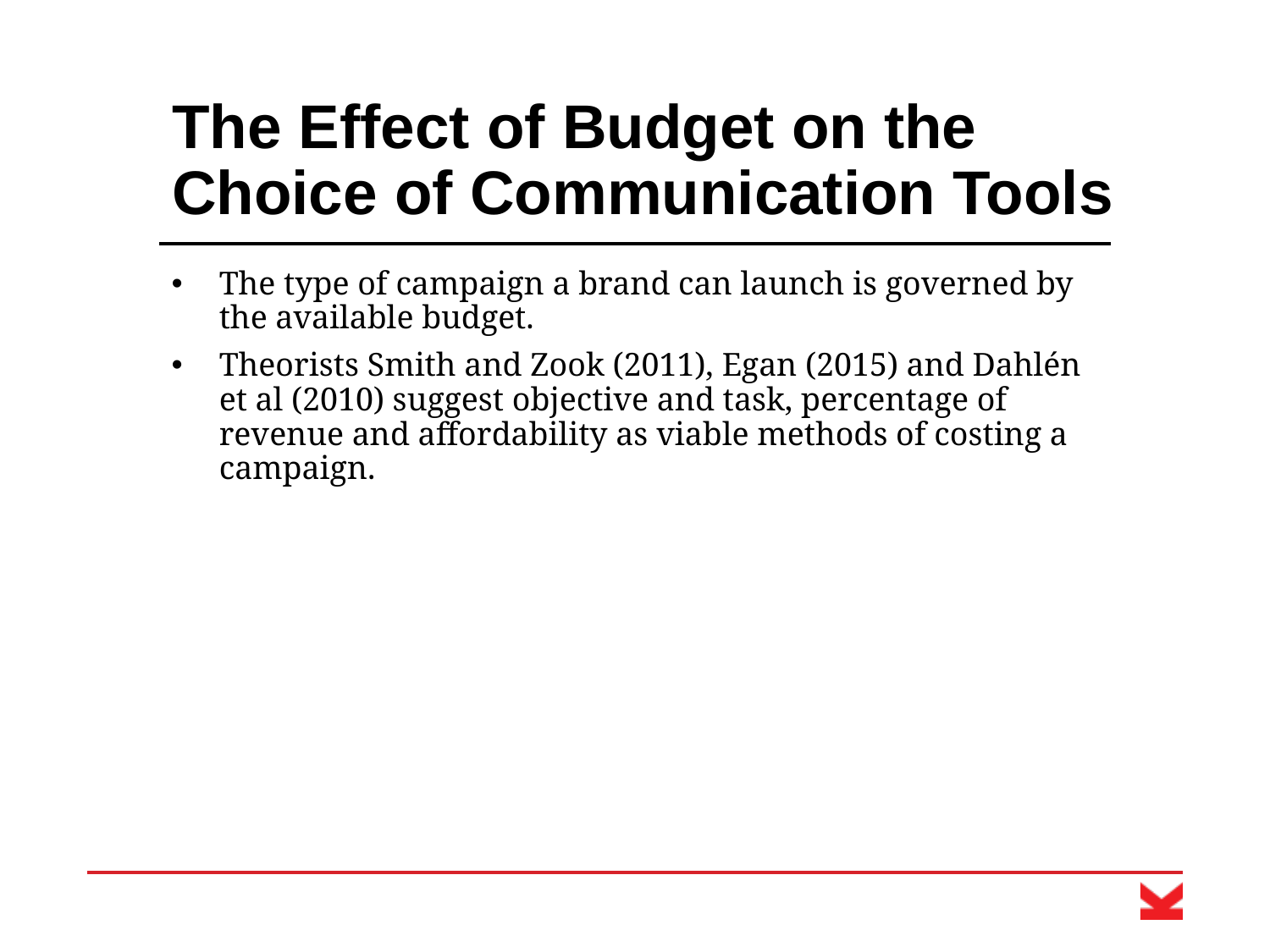

# The Effect of Budget on the Choice of Communication Tools
The type of campaign a brand can launch is governed by the available budget.
Theorists Smith and Zook (2011), Egan (2015) and Dahlén et al (2010) suggest objective and task, percentage of revenue and affordability as viable methods of costing a campaign.